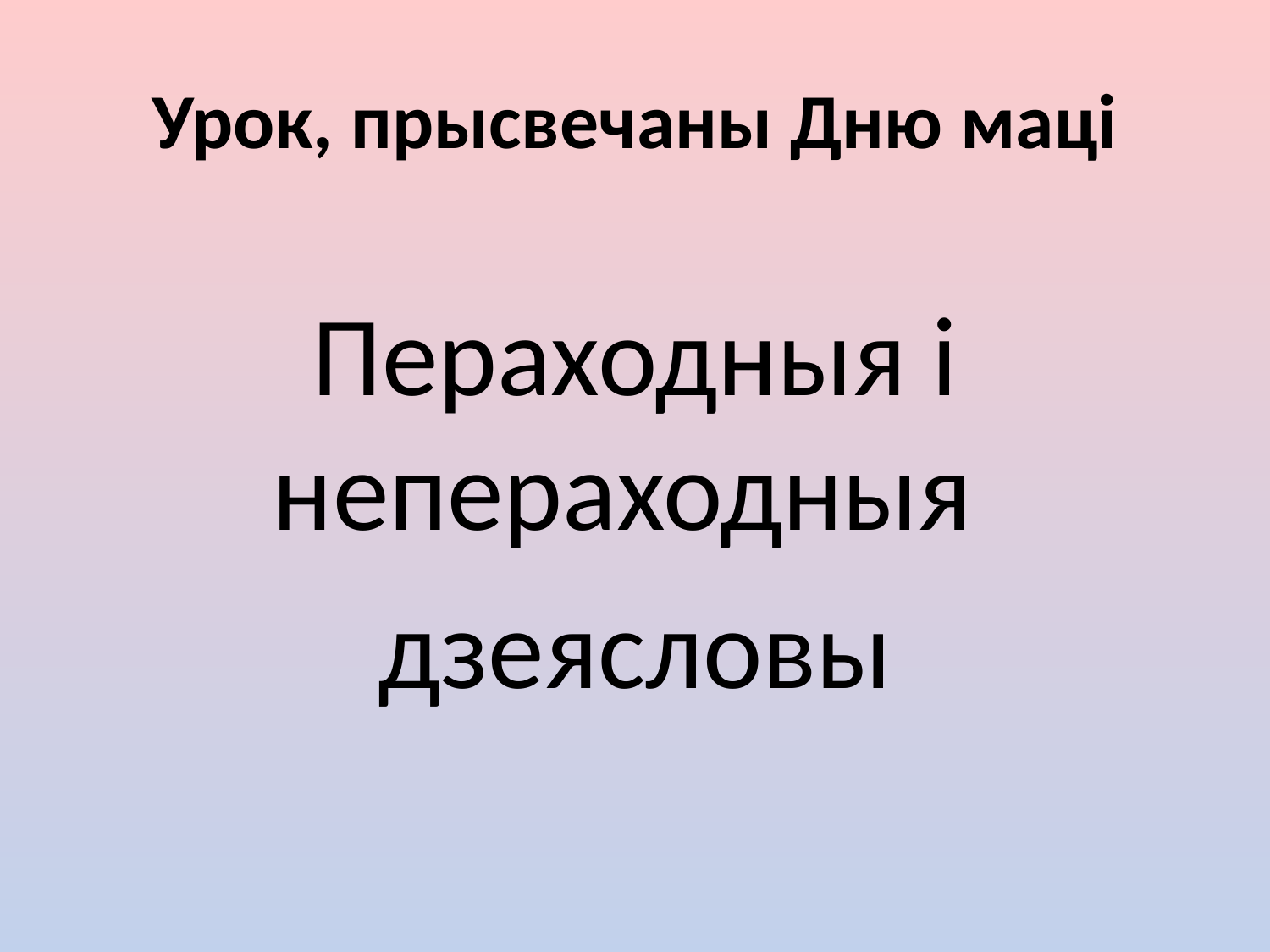

# Урок, прысвечаны Дню маці
Пераходныя і непераходныя
дзеясловы